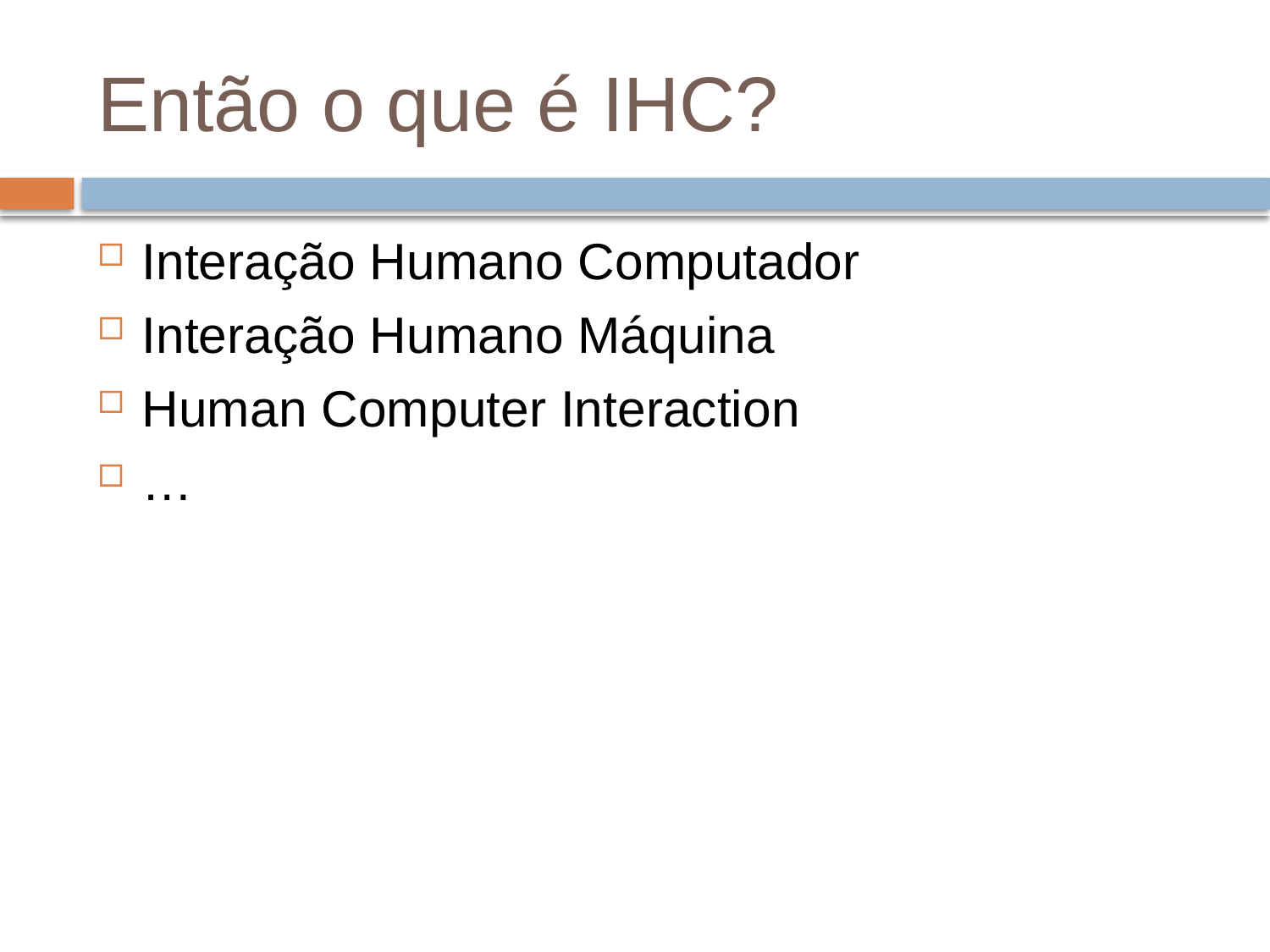

# Então o que é IHC?
Interação Humano Computador
Interação Humano Máquina
Human Computer Interaction
…